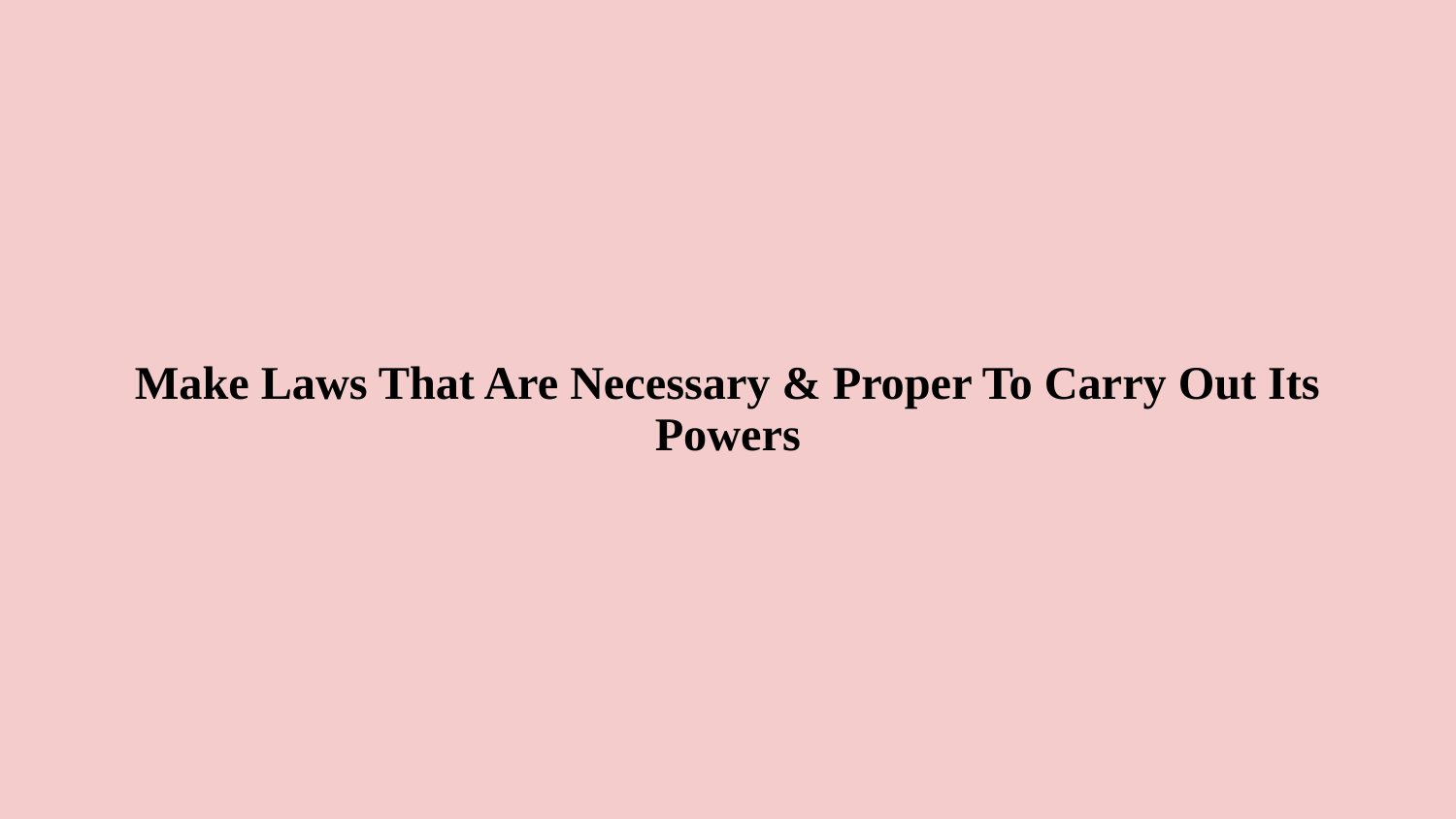

# Make Laws That Are Necessary & Proper To Carry Out Its Powers